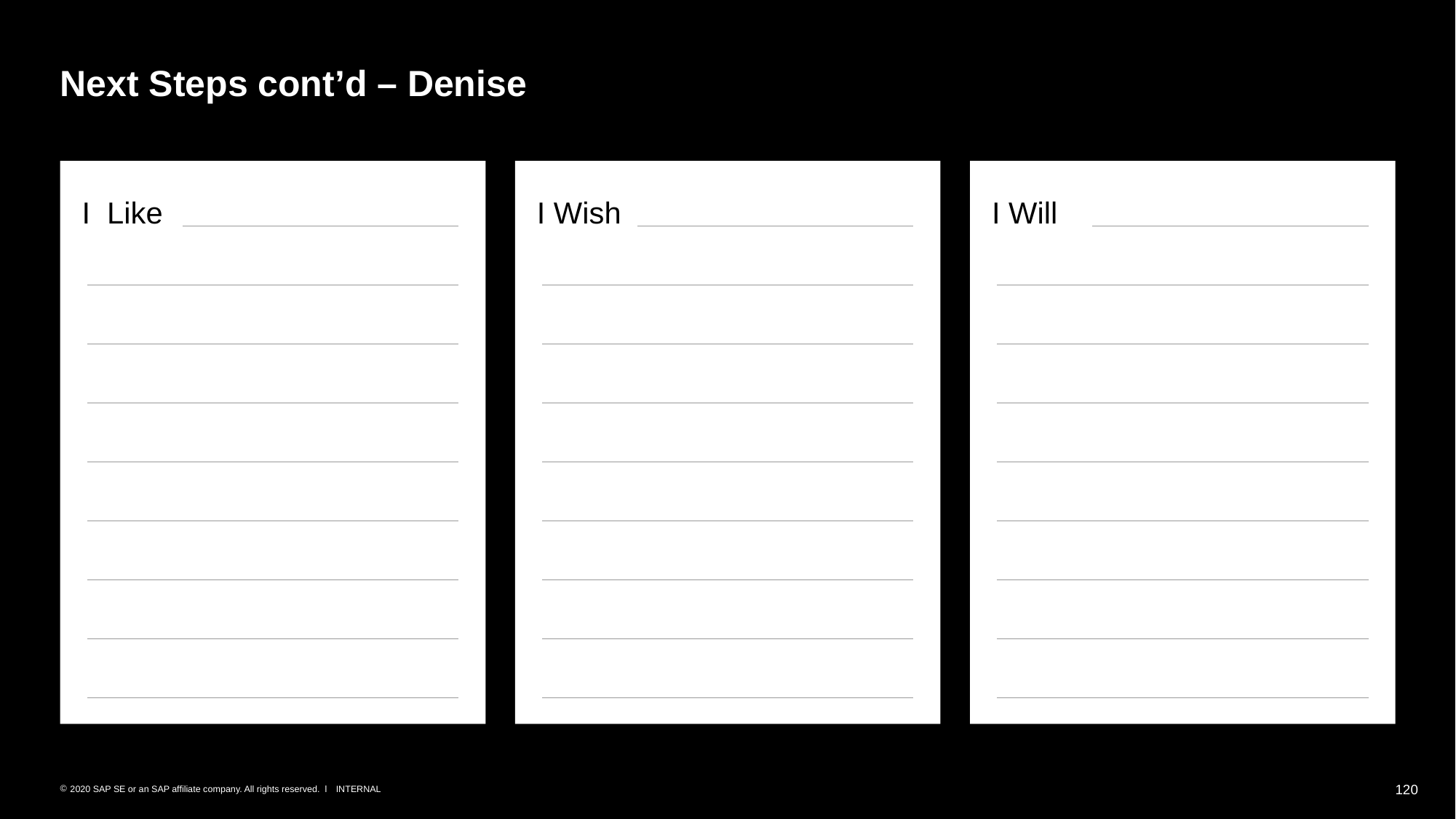

# Next Steps cont’d – Denise
I  Like
I Wish
I Will